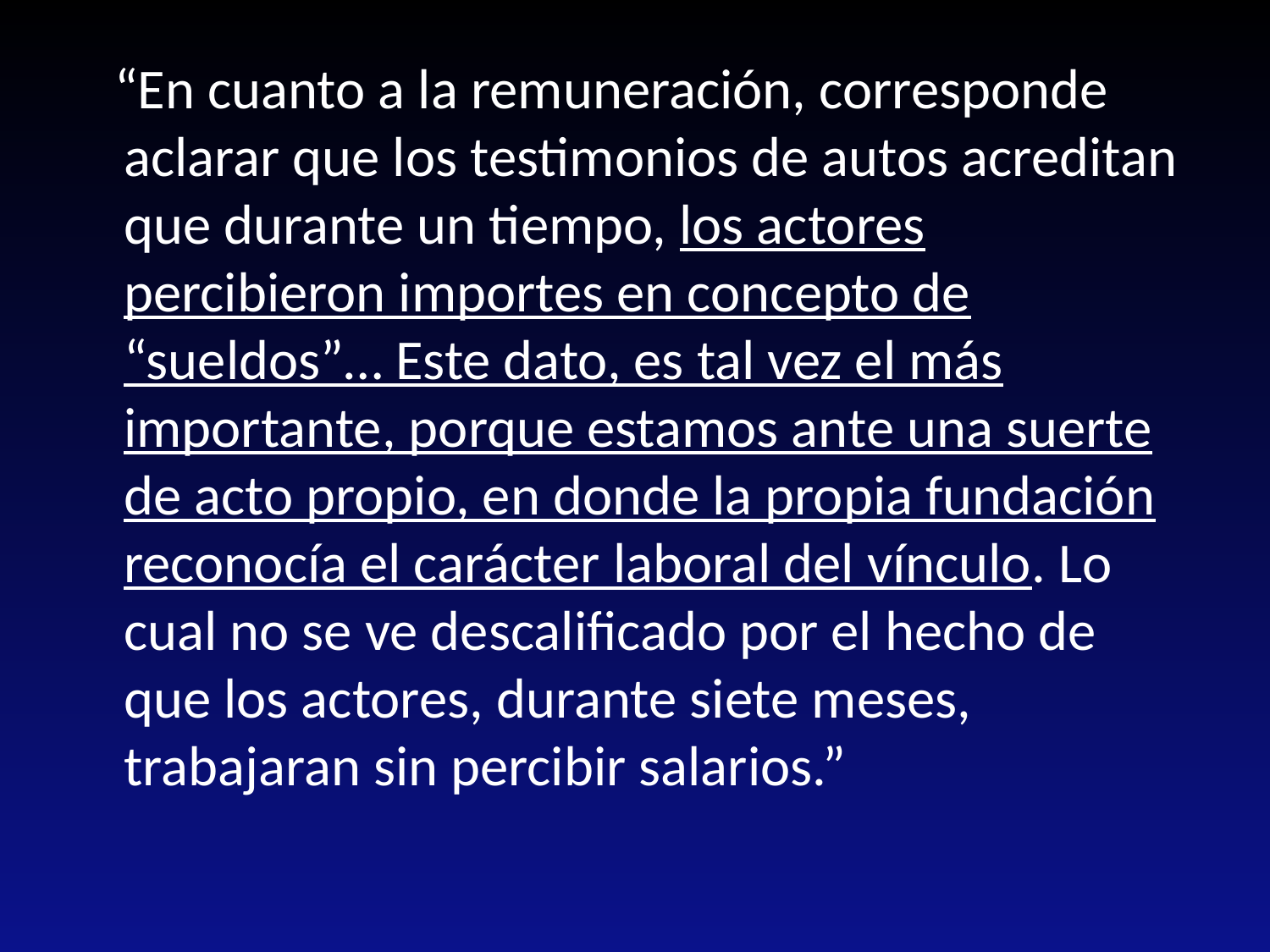

“En cuanto a la remuneración, corresponde aclarar que los testimonios de autos acreditan que durante un tiempo, los actores percibieron importes en concepto de “sueldos”… Este dato, es tal vez el más importante, porque estamos ante una suerte de acto propio, en donde la propia fundación reconocía el carácter laboral del vínculo. Lo cual no se ve descalificado por el hecho de que los actores, durante siete meses, trabajaran sin percibir salarios.”